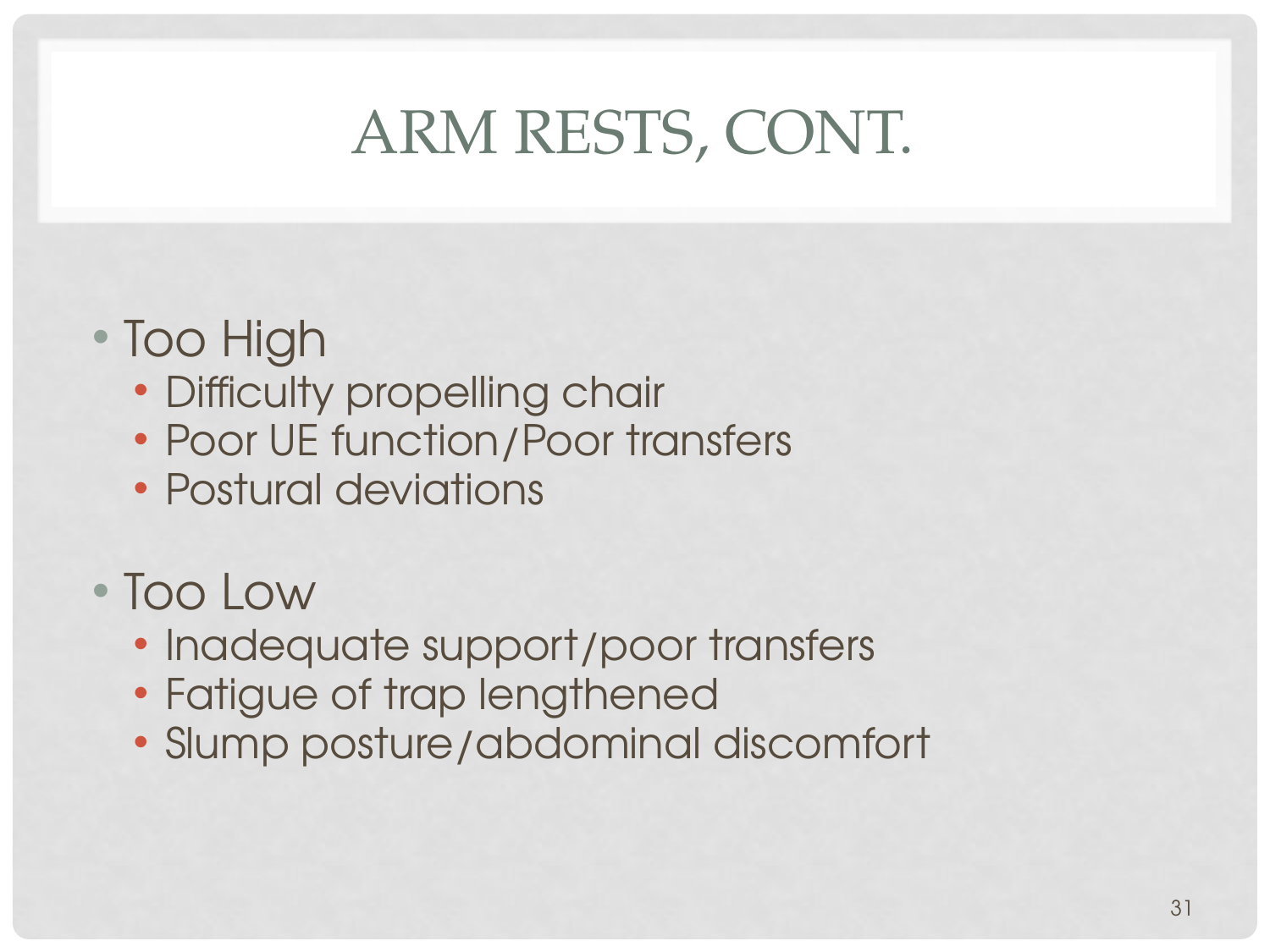

# Arm Rests, cont.

Too High
Difficulty propelling chair
Poor UE function/Poor transfers
Postural deviations

Too Low
Inadequate support/poor transfers
Fatigue of trap lengthened
Slump posture/abdominal discomfort

31